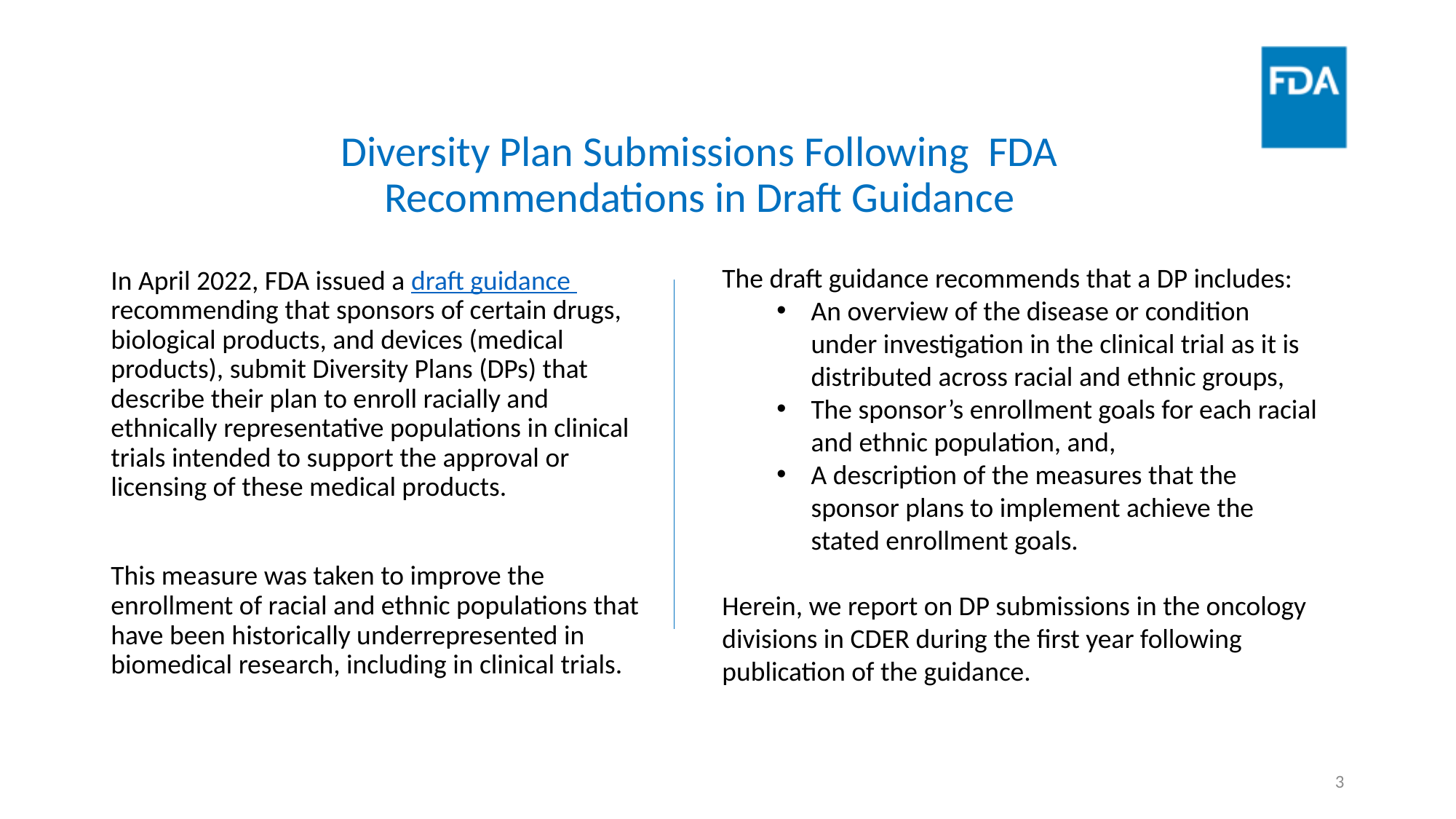

# Diversity Plan Submissions Following  FDA Recommendations in Draft Guidance

In April 2022, FDA issued a draft guidance recommending that sponsors of certain drugs, biological products, and devices (medical products), submit Diversity Plans (DPs) that describe their plan to enroll racially and ethnically representative populations in clinical trials intended to support the approval or licensing of these medical products.

This measure was taken to improve the enrollment of racial and ethnic populations that have been historically underrepresented in biomedical research, including in clinical trials.
The draft guidance recommends that a DP includes:
An overview of the disease or condition under investigation in the clinical trial as it is distributed across racial and ethnic groups,
The sponsor’s enrollment goals for each racial and ethnic population, and,
A description of the measures that the sponsor plans to implement achieve the stated enrollment goals.

Herein, we report on DP submissions in the oncology divisions in CDER during the first year following publication of the guidance.
3